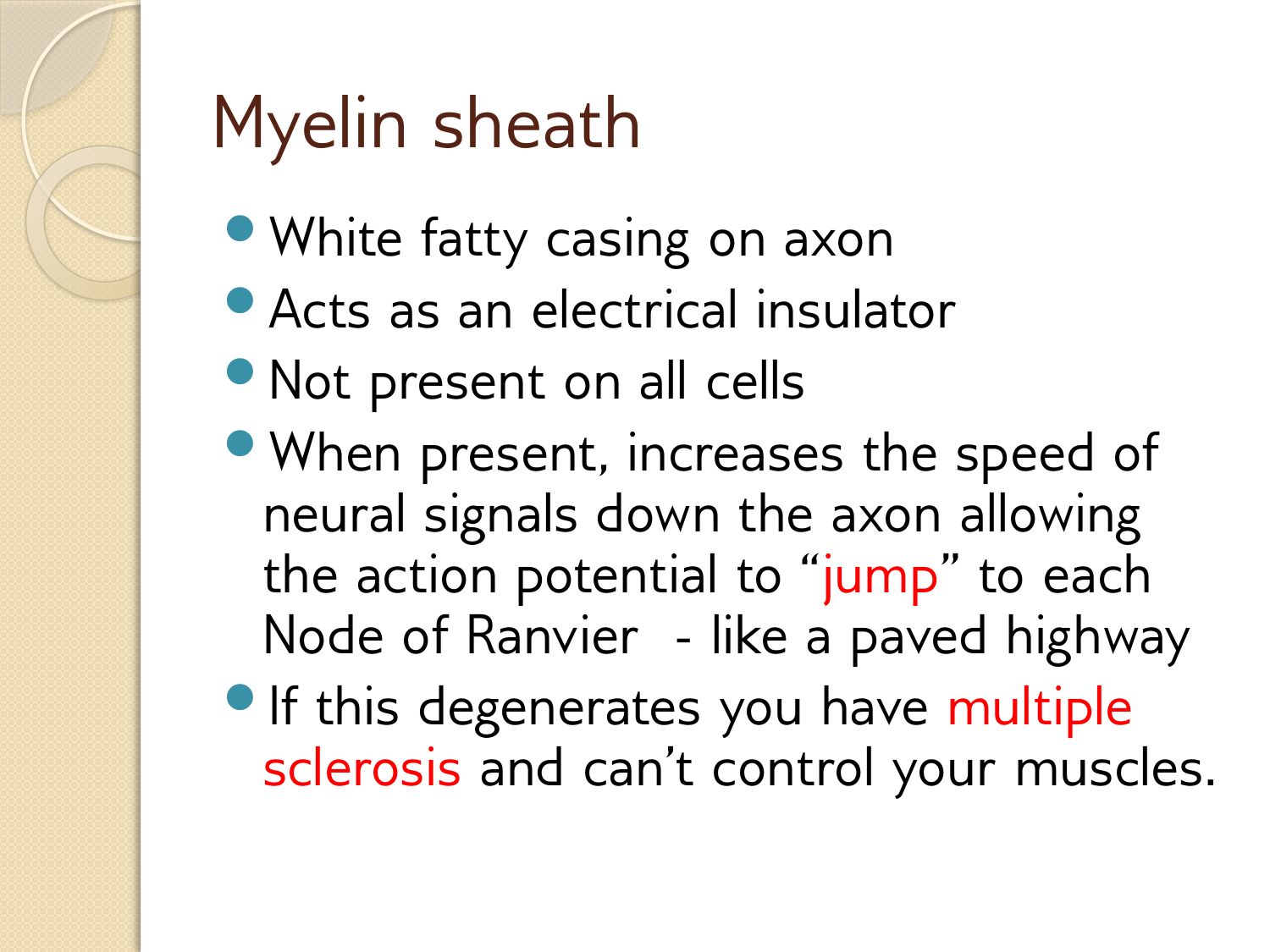

# Myelin sheath
White fatty casing on axon
Acts as an electrical insulator
Not present on all cells
When present, increases the speed of neural signals down the axon allowing the action potential to “jump” to each Node of Ranvier  - like a paved highway
If this degenerates you have multiple sclerosis and can’t control your muscles.